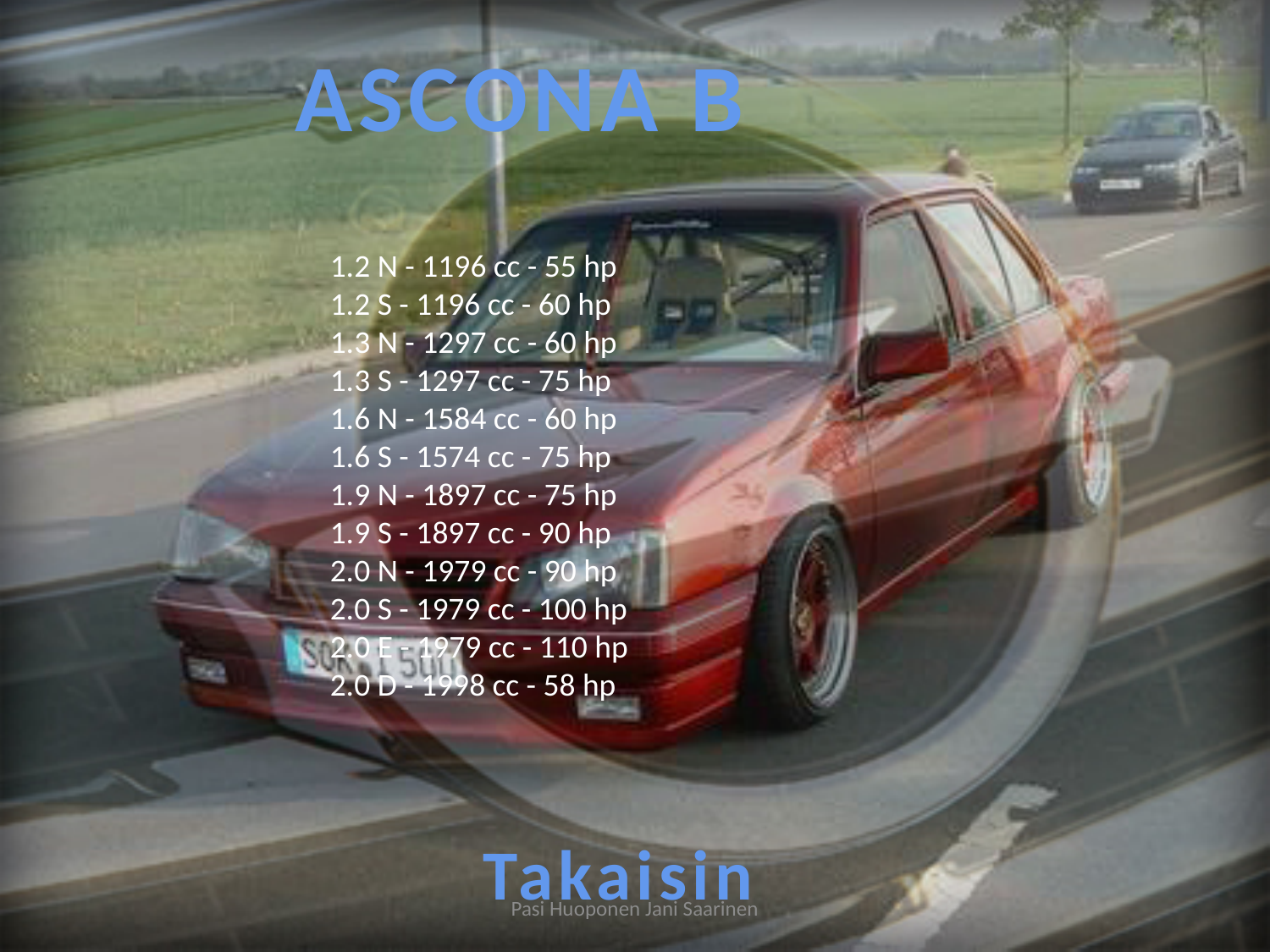

ASCONA B
1.2 N - 1196 cc - 55 hp
1.2 S - 1196 cc - 60 hp
1.3 N - 1297 cc - 60 hp
1.3 S - 1297 cc - 75 hp
1.6 N - 1584 cc - 60 hp
1.6 S - 1574 cc - 75 hp
1.9 N - 1897 cc - 75 hp
1.9 S - 1897 cc - 90 hp
2.0 N - 1979 cc - 90 hp
2.0 S - 1979 cc - 100 hp
2.0 E - 1979 cc - 110 hp
2.0 D - 1998 cc - 58 hp
Takaisin
Pasi Huoponen Jani Saarinen